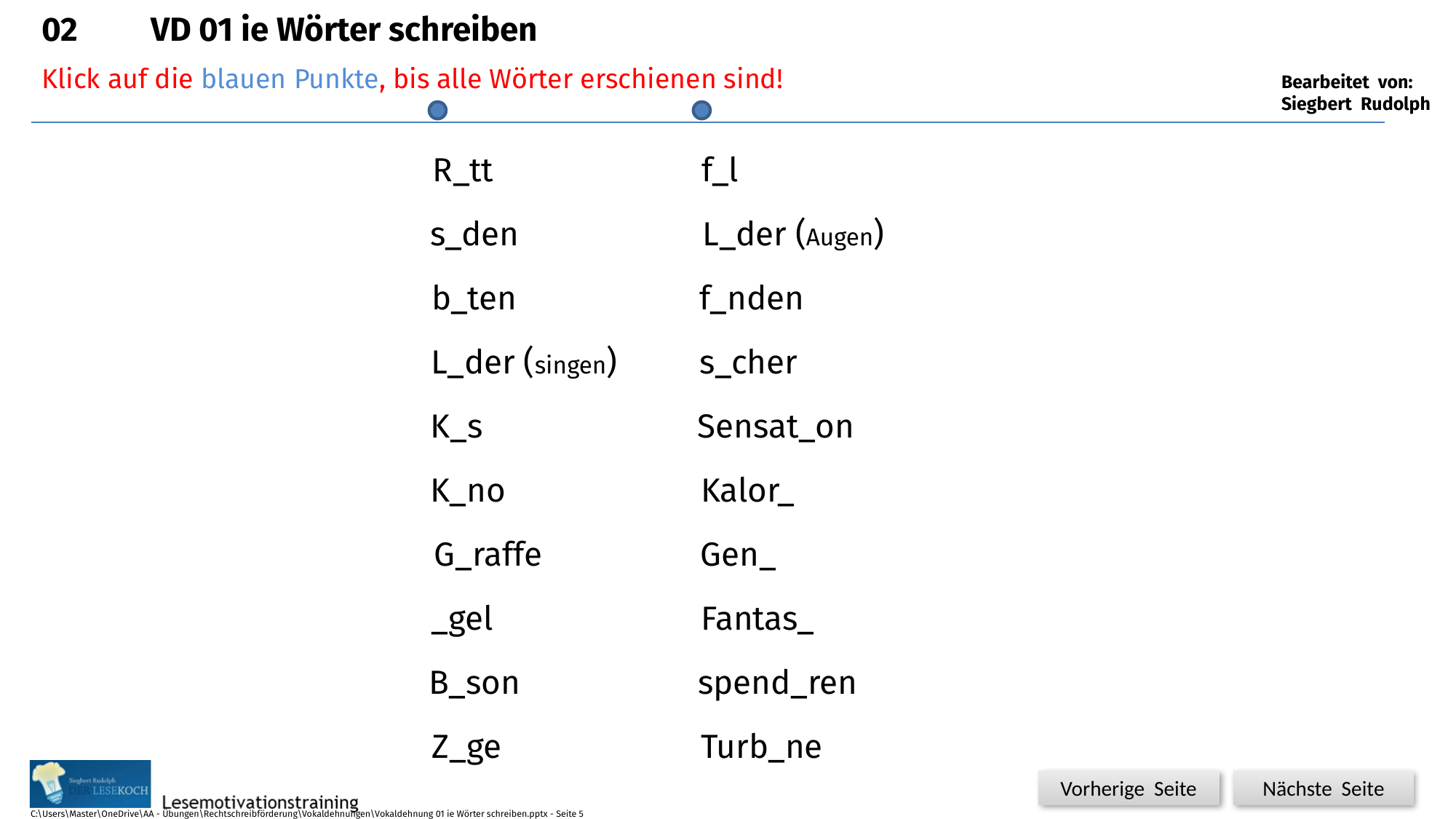

02	VD 01 ie Wörter schreiben
5
Klick auf die blauen Punkte, bis alle Wörter erschienen sind!

R_tt
f_l
s_den
L_der (Augen)
b_ten
f_nden
L_der (singen)
s_cher
K_s
Sensat_on
K_no
Kalor_
G_raffe
Gen_
_gel
Fantas_
B_son
spend_ren
Z_ge
Turb_ne
C:\Users\Master\OneDrive\AA - Übungen\Rechtschreibförderung\Vokaldehnungen\Vokaldehnung 01 ie Wörter schreiben.pptx - Seite 5